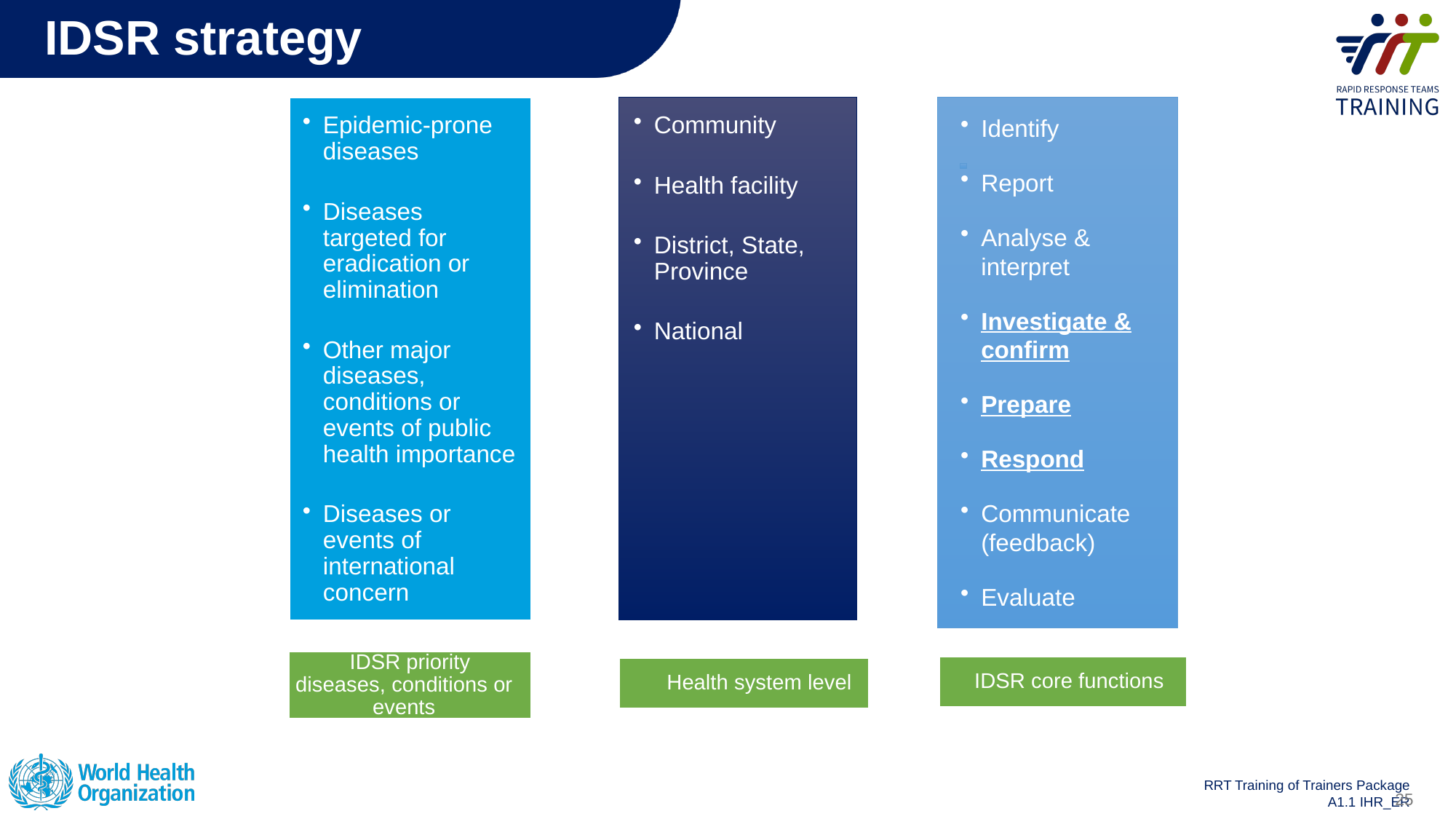

IDSR strategy

Epidemic-prone diseases

Diseases targeted for eradication or elimination

Other major diseases, conditions or events of public health importance

Diseases or events of international concern

Community

Health facility

District, State, Province

National

Identify

Report

Analyse & interpret

Investigate & confirm

Prepare

Respond

Communicate (feedback)

Evaluate

  IDSR priority diseases, conditions or events

    IDSR core functions

       Health system level